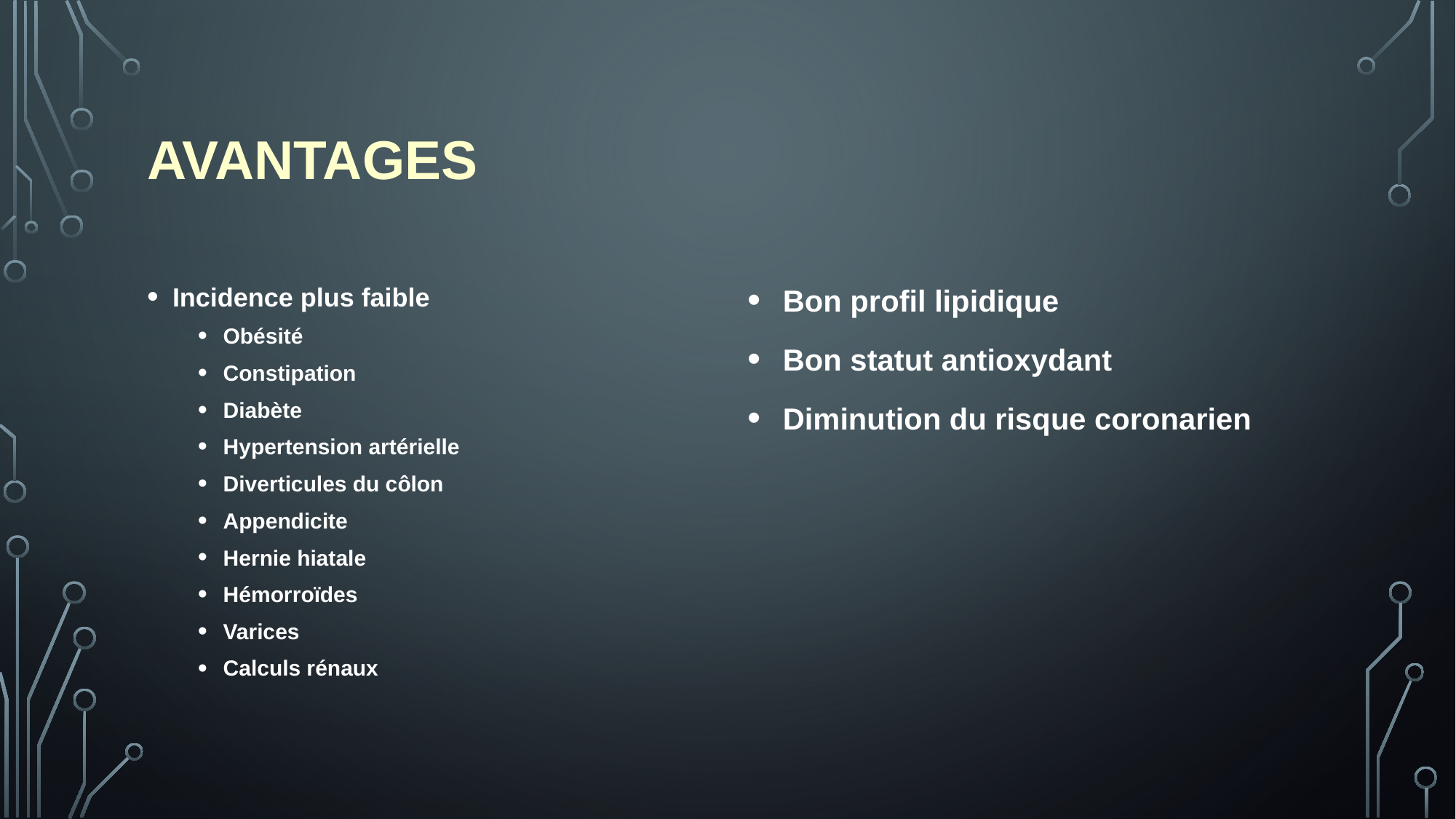

# AvantaGES
Incidence plus faible
Obésité
Constipation
Diabète
Hypertension artérielle
Diverticules du côlon
Appendicite
Hernie hiatale
Hémorroïdes
Varices
Calculs rénaux
Bon profil lipidique
Bon statut antioxydant
Diminution du risque coronarien